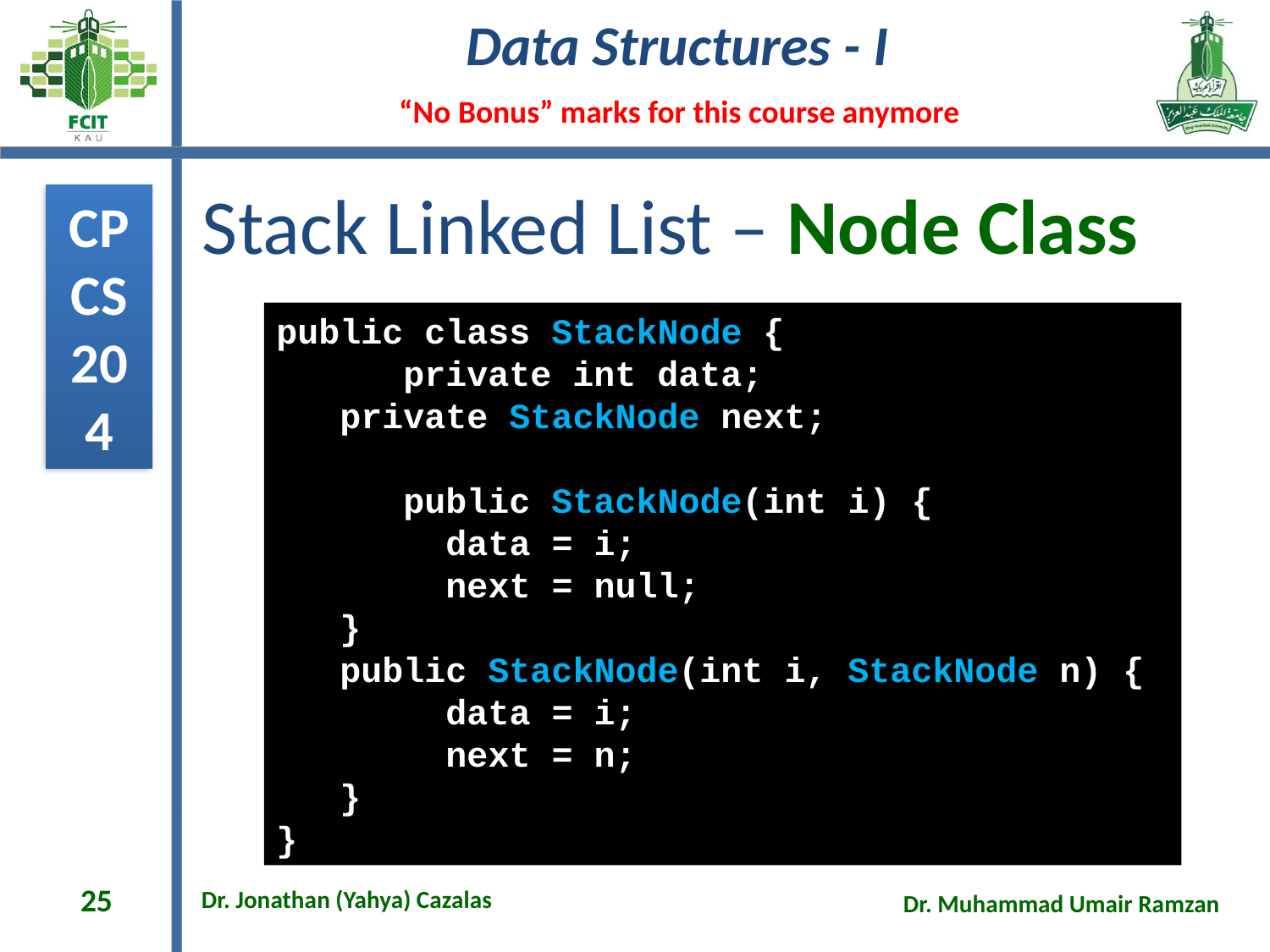

# Stack Linked List – Node Class

public class StackNode {
	private int data;
   private StackNode next;

	public StackNode(int i) {
        data = i;
        next = null;
   }
   public StackNode(int i, StackNode n) {
        data = i;
        next = n;
   }
}
25